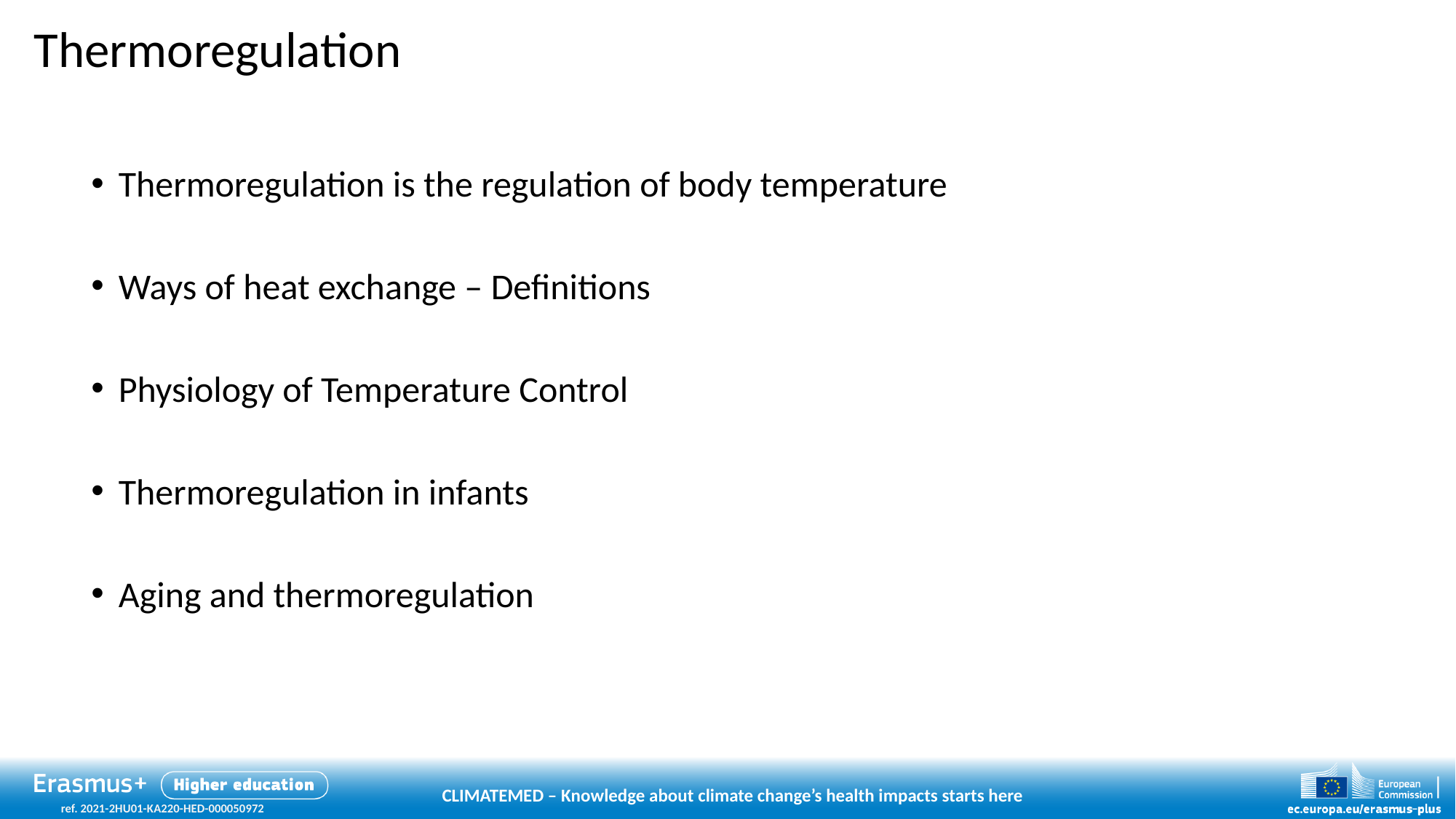

# Thermoregulation
Thermoregulation is the regulation of body temperature
Ways of heat exchange – Definitions
Physiology of Temperature Control
Thermoregulation in infants
Aging and thermoregulation